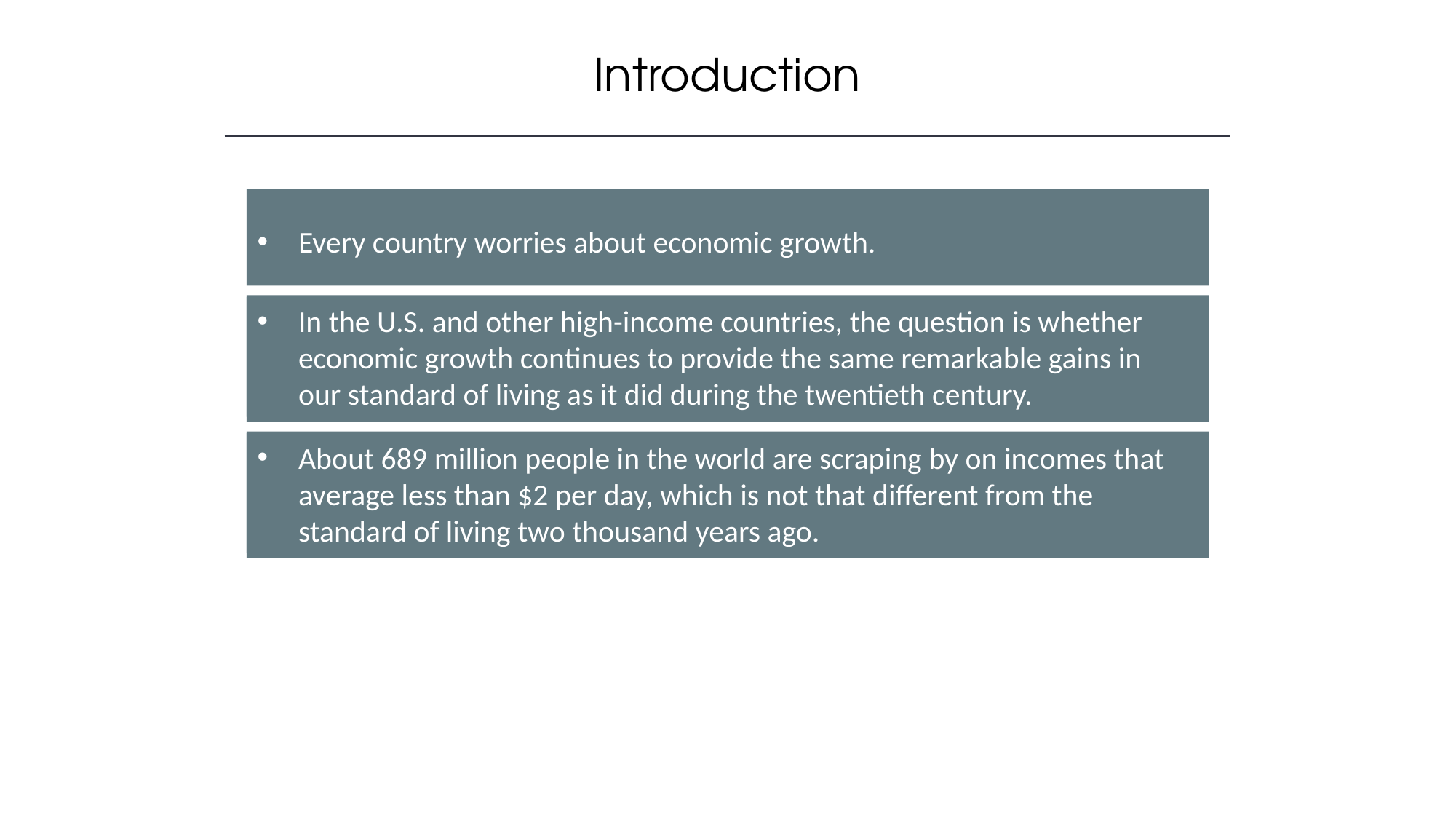

Introduction
HAWKES LEARNING

Every country worries about economic growth.

In the U.S. and other high-income countries, the question is whether economic growth continues to provide the same remarkable gains in our standard of living as it did during the twentieth century.

About 689 million people in the world are scraping by on incomes that average less than $2 per day, which is not that different from the standard of living two thousand years ago.